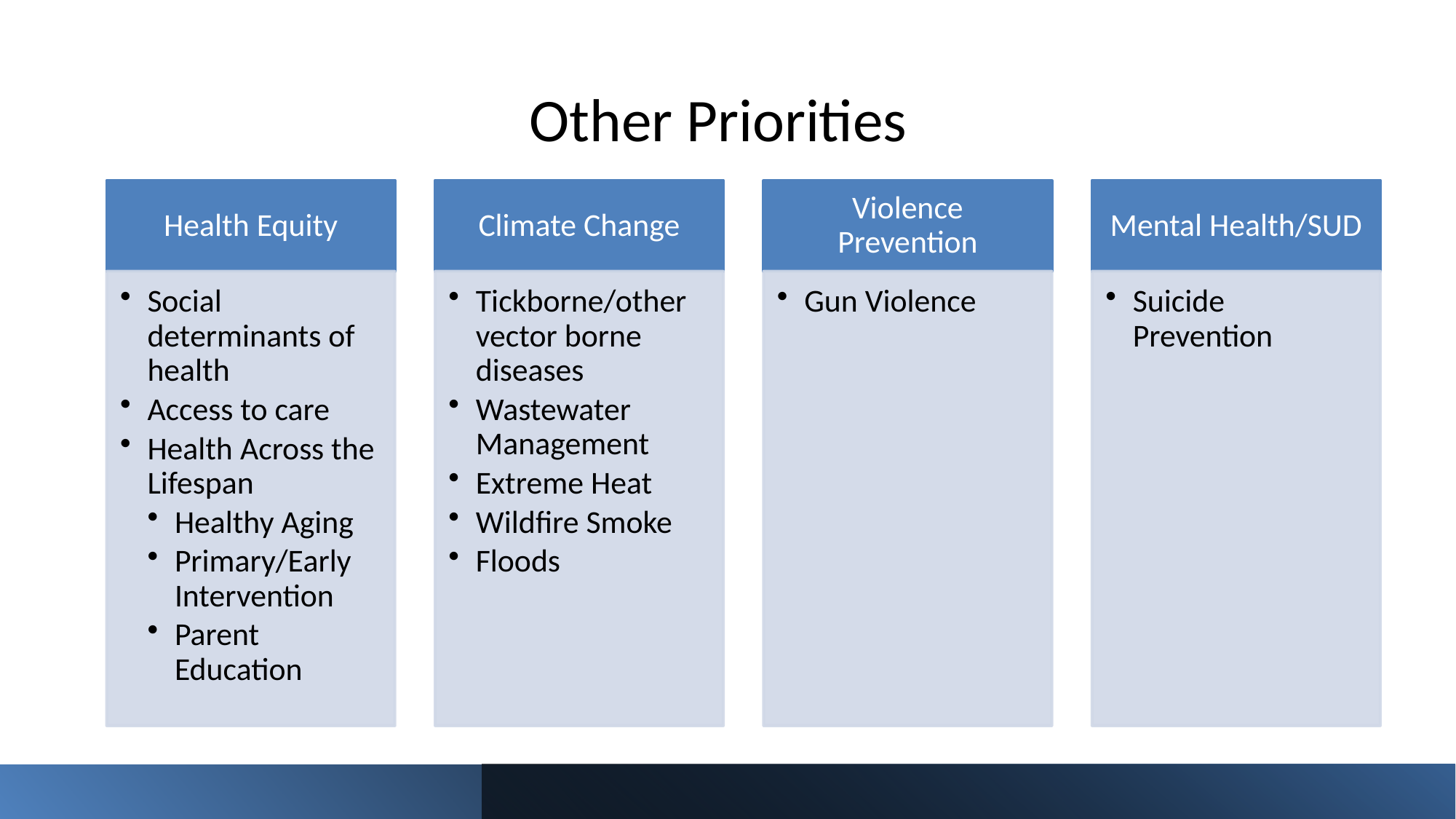

# Other Priorities
Health Equity
Social determinants of health
Access to care
Health Across the Lifespan
Healthy Aging
Primary/Early Intervention
Parent Education
Climate Change
Tickborne/other vector borne diseases
Wastewater Management
Extreme Heat
Wildfire Smoke
Floods
Violence Prevention
Gun Violence
Mental Health/SUD
Suicide Prevention